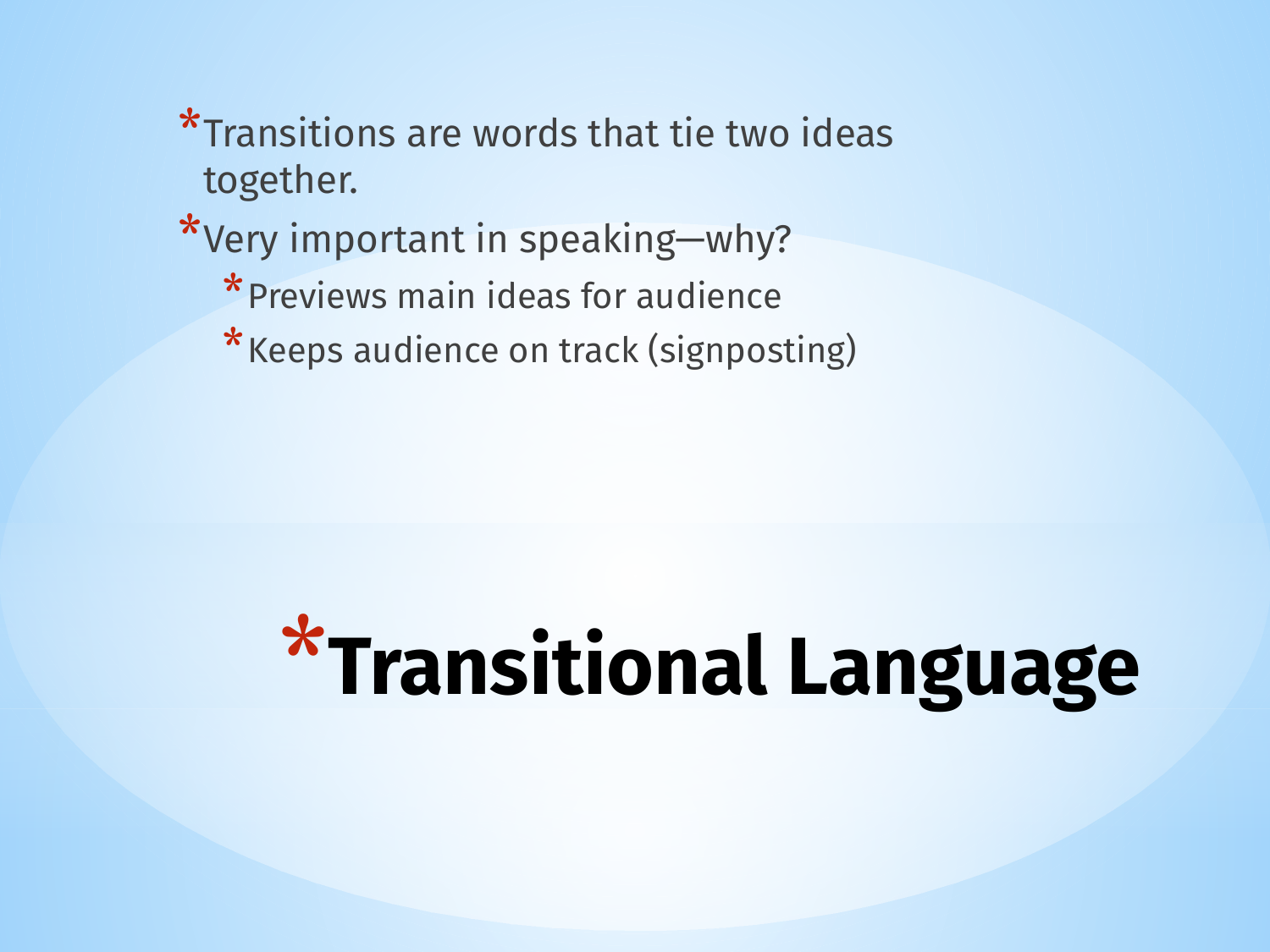

Transitions are words that tie two ideas together.
Very important in speaking—why?
Previews main ideas for audience
Keeps audience on track (signposting)
# Transitional Language